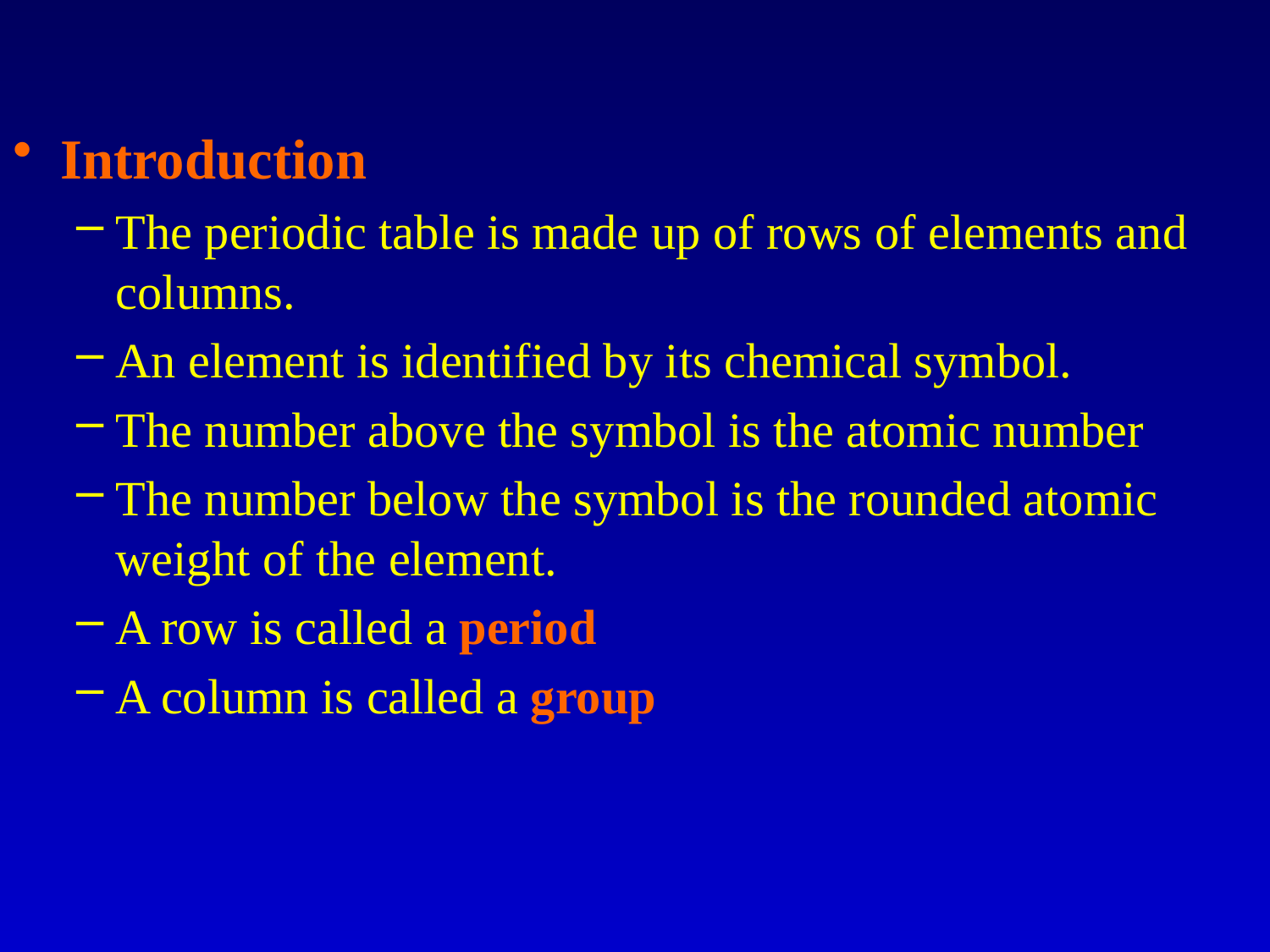

Introduction
The periodic table is made up of rows of elements and columns.
An element is identified by its chemical symbol.
The number above the symbol is the atomic number
The number below the symbol is the rounded atomic weight of the element.
A row is called a period
A column is called a group